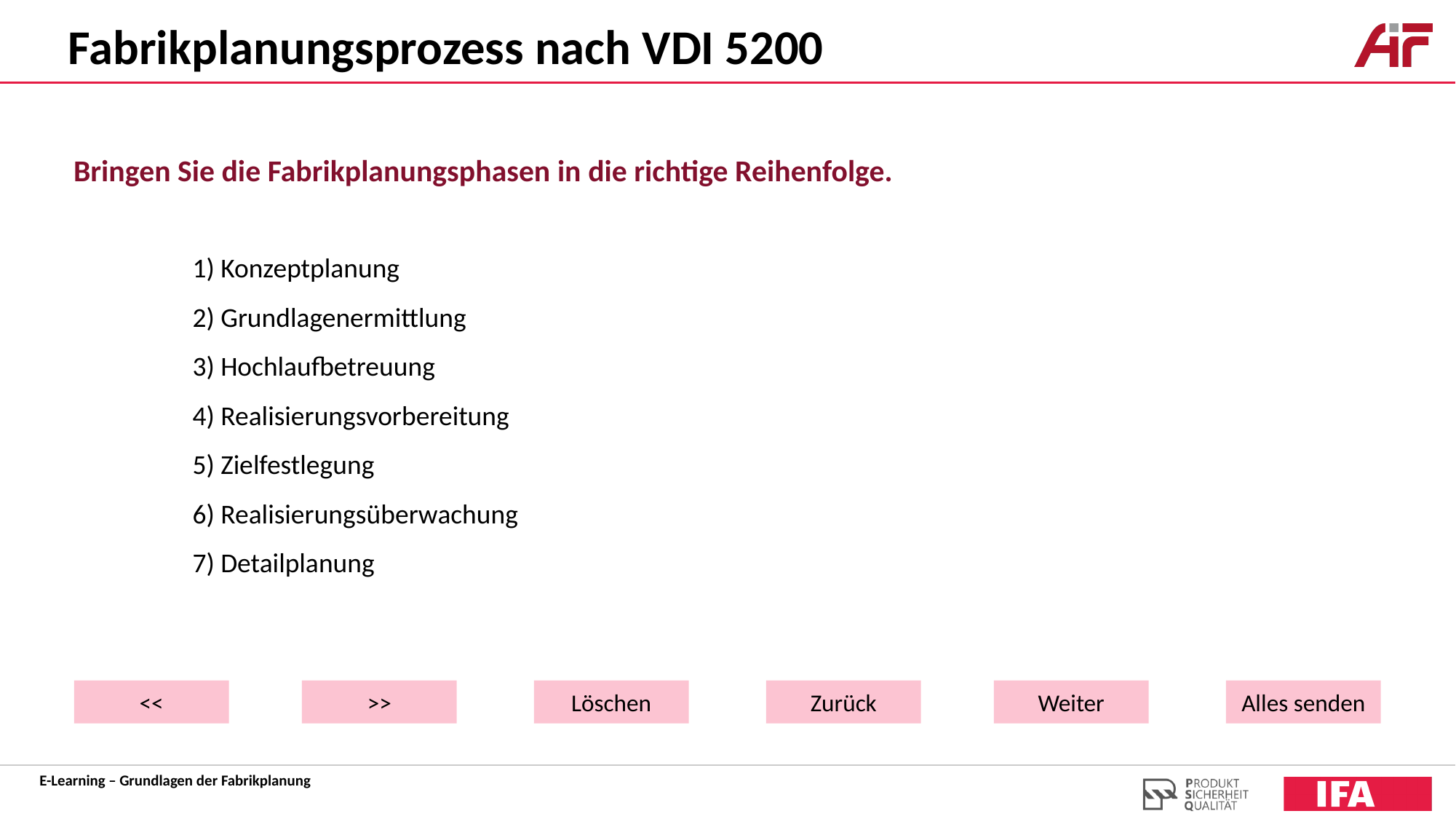

Fabrikplanungsprozess nach VDI 5200
Bringen Sie die Fabrikplanungsphasen in die richtige Reihenfolge.
1) Konzeptplanung
2) Grundlagenermittlung
3) Hochlaufbetreuung
4) Realisierungsvorbereitung
5) Zielfestlegung
6) Realisierungsüberwachung
7) Detailplanung
<<
>>
Löschen
Zurück
Weiter
Alles senden